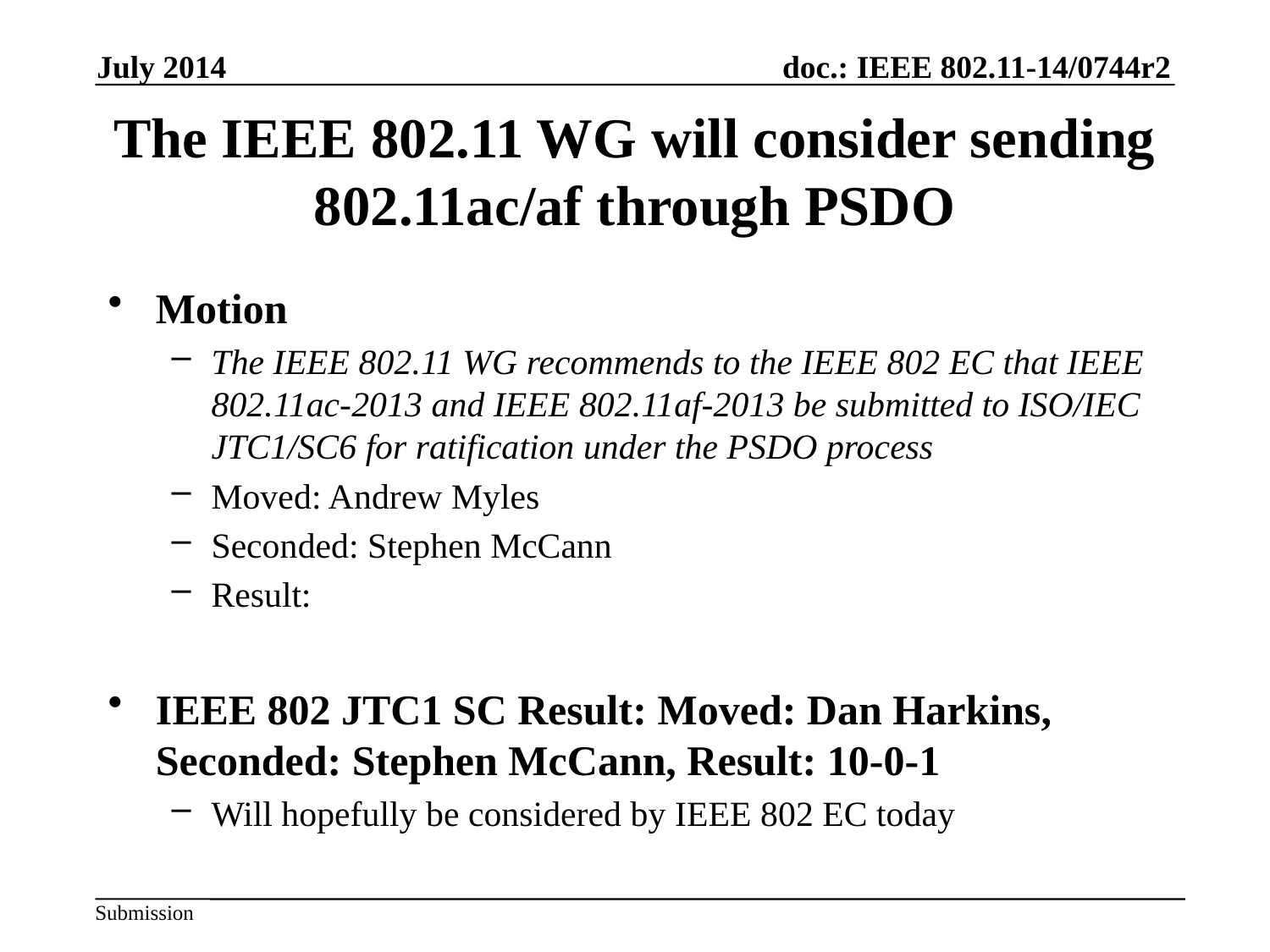

July 2014
# The IEEE 802.11 WG will consider sending 802.11ac/af through PSDO
Motion
The IEEE 802.11 WG recommends to the IEEE 802 EC that IEEE 802.11ac-2013 and IEEE 802.11af-2013 be submitted to ISO/IEC JTC1/SC6 for ratification under the PSDO process
Moved: Andrew Myles
Seconded: Stephen McCann
Result:

IEEE 802 JTC1 SC Result: Moved: Dan Harkins, Seconded: Stephen McCann, Result: 10-0-1
Will hopefully be considered by IEEE 802 EC today